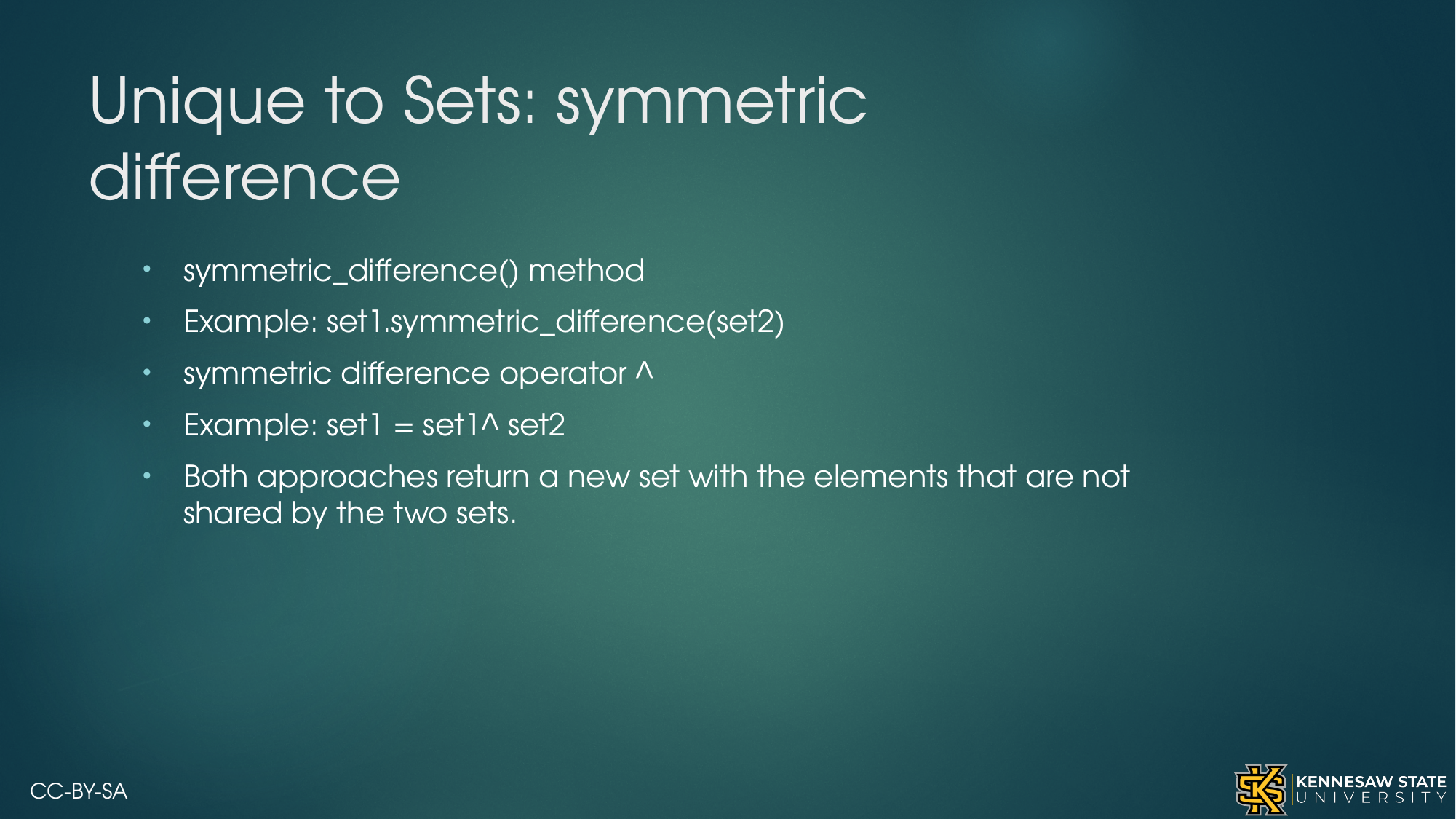

# Unique to Sets: symmetric difference
symmetric_difference() method
Example: set1.symmetric_difference(set2)
symmetric difference operator ^
Example: set1 = set1^ set2
Both approaches return a new set with the elements that are not shared by the two sets.